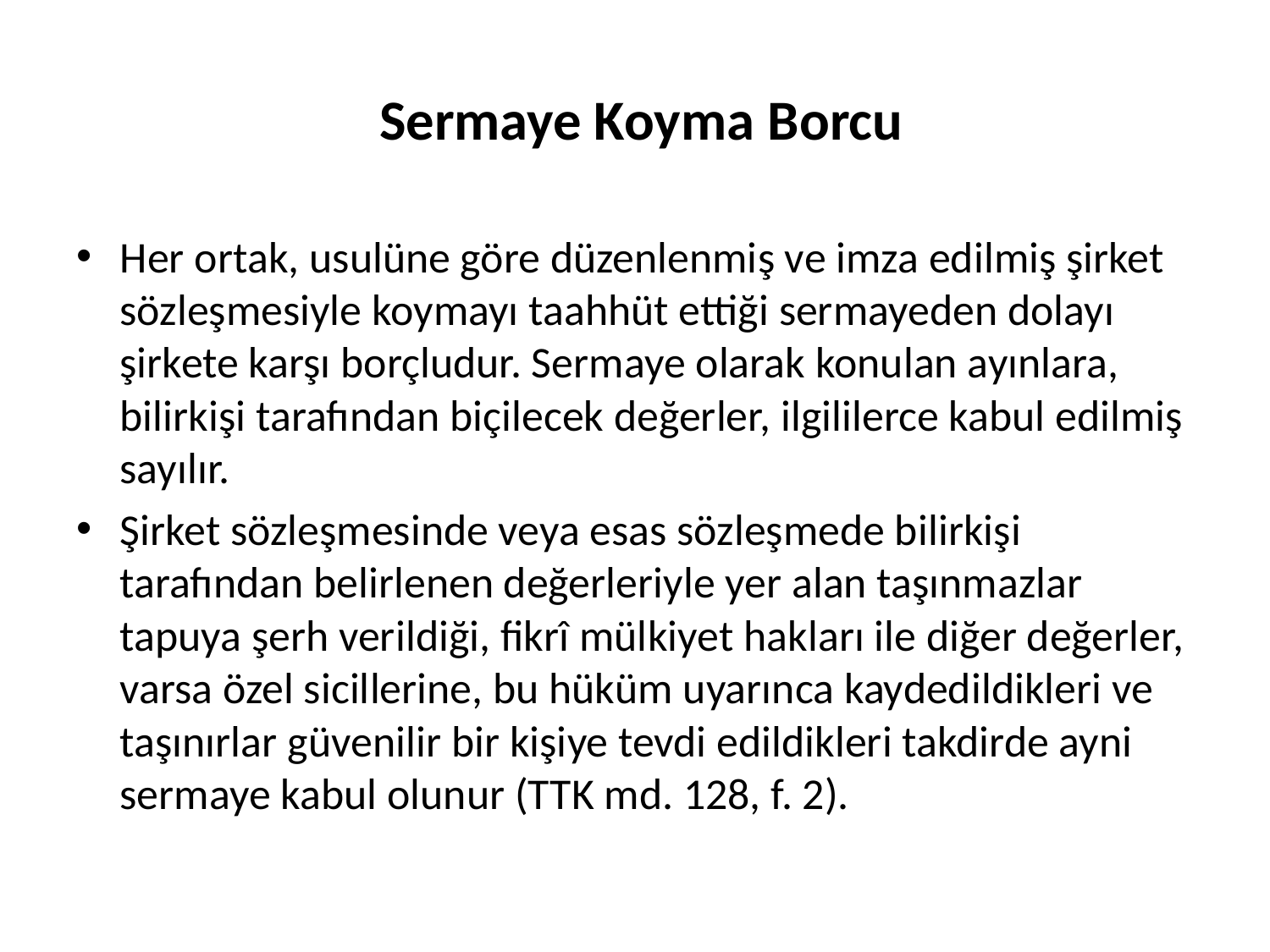

# Sermaye Koyma Borcu
Her ortak, usulüne göre düzenlenmiş ve imza edilmiş şirket sözleşmesiyle koymayı taahhüt ettiği sermayeden dolayı şirkete karşı borçludur. Sermaye olarak konulan ayınlara, bilirkişi tarafından biçilecek değerler, ilgililerce kabul edilmiş sayılır.
Şirket sözleşmesinde veya esas sözleşmede bilirkişi tarafından belirlenen değerleriyle yer alan taşınmazlar tapuya şerh verildiği, fikrî mülkiyet hakları ile diğer değerler, varsa özel sicillerine, bu hüküm uyarınca kaydedildikleri ve taşınırlar güvenilir bir kişiye tevdi edildikleri takdirde ayni sermaye kabul olunur (TTK md. 128, f. 2).